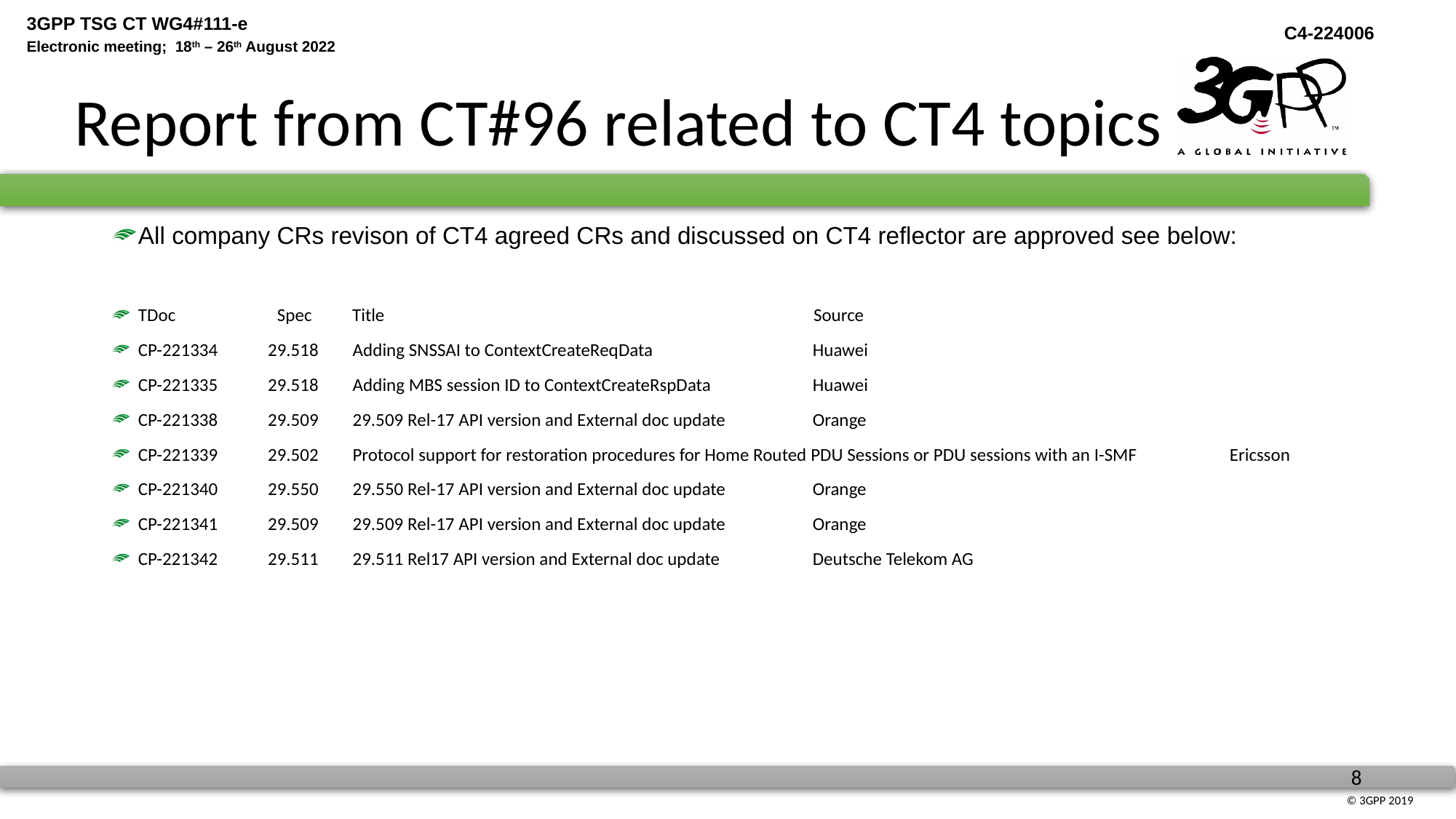

# Report from CT#96 related to CT4 topics
All company CRs revison of CT4 agreed CRs and discussed on CT4 reflector are approved see below:

TDoc	Spec	Title	Source
CP-221334	29.518	Adding SNSSAI to ContextCreateReqData	Huawei
CP-221335	29.518	Adding MBS session ID to ContextCreateRspData	Huawei
CP-221338	29.509	29.509 Rel-17 API version and External doc update	Orange
CP-221339	29.502	Protocol support for restoration procedures for Home Routed PDU Sessions or PDU sessions with an I-SMF	Ericsson
CP-221340	29.550	29.550 Rel-17 API version and External doc update	Orange
CP-221341	29.509	29.509 Rel-17 API version and External doc update	Orange
CP-221342	29.511	29.511 Rel17 API version and External doc update	Deutsche Telekom AG